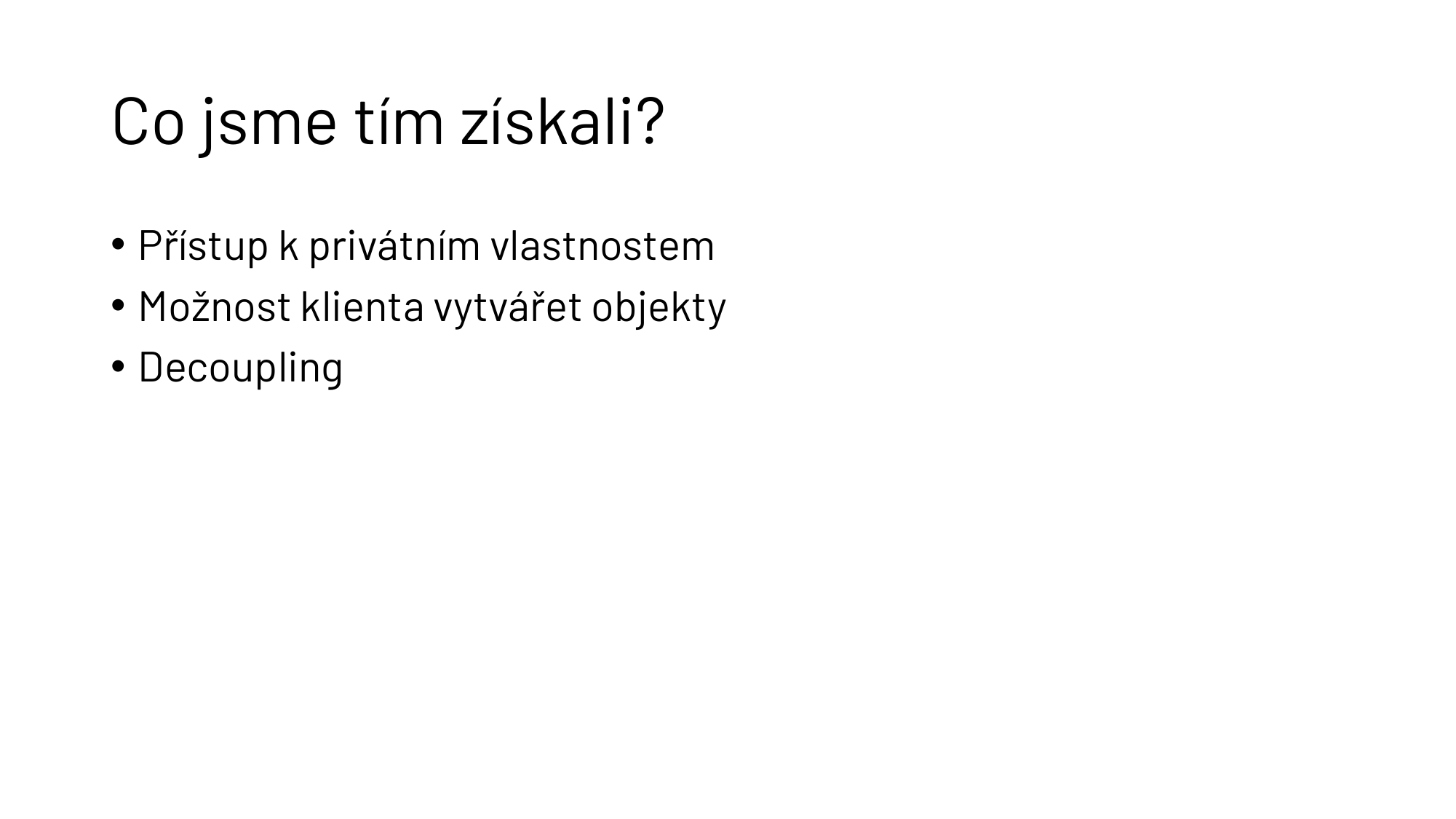

# Co jsme tím získali?
Přístup k privátním vlastnostem
Možnost klienta vytvářet objekty
Decoupling